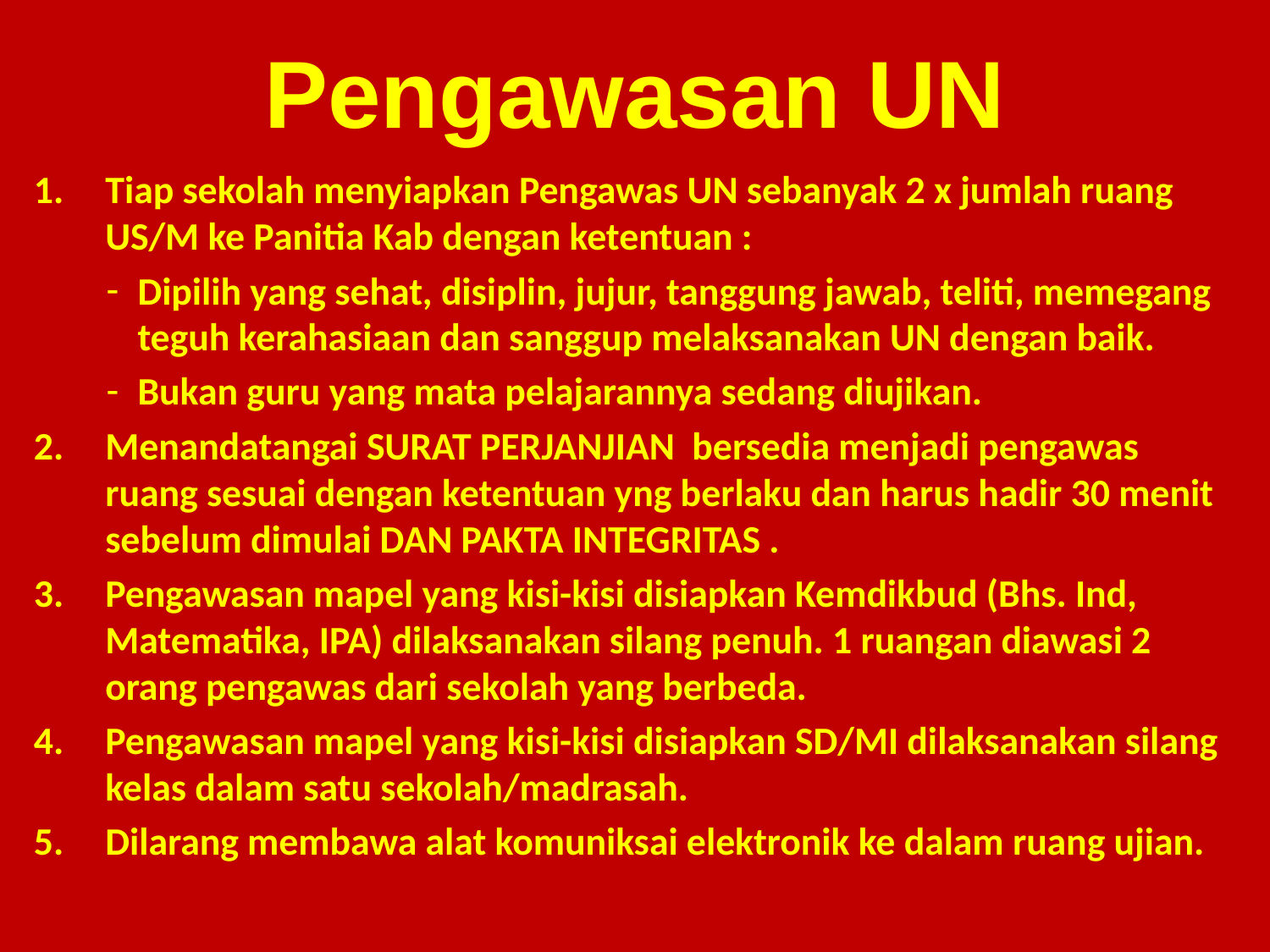

# Pengawasan UN
Tiap sekolah menyiapkan Pengawas UN sebanyak 2 x jumlah ruang US/M ke Panitia Kab dengan ketentuan :
Dipilih yang sehat, disiplin, jujur, tanggung jawab, teliti, memegang teguh kerahasiaan dan sanggup melaksanakan UN dengan baik.
Bukan guru yang mata pelajarannya sedang diujikan.
Menandatangai SURAT PERJANJIAN  bersedia menjadi pengawas ruang sesuai dengan ketentuan yng berlaku dan harus hadir 30 menit sebelum dimulai DAN PAKTA INTEGRITAS .
Pengawasan mapel yang kisi-kisi disiapkan Kemdikbud (Bhs. Ind, Matematika, IPA) dilaksanakan silang penuh. 1 ruangan diawasi 2 orang pengawas dari sekolah yang berbeda.
Pengawasan mapel yang kisi-kisi disiapkan SD/MI dilaksanakan silang kelas dalam satu sekolah/madrasah.
5. 	Dilarang membawa alat komuniksai elektronik ke dalam ruang ujian.